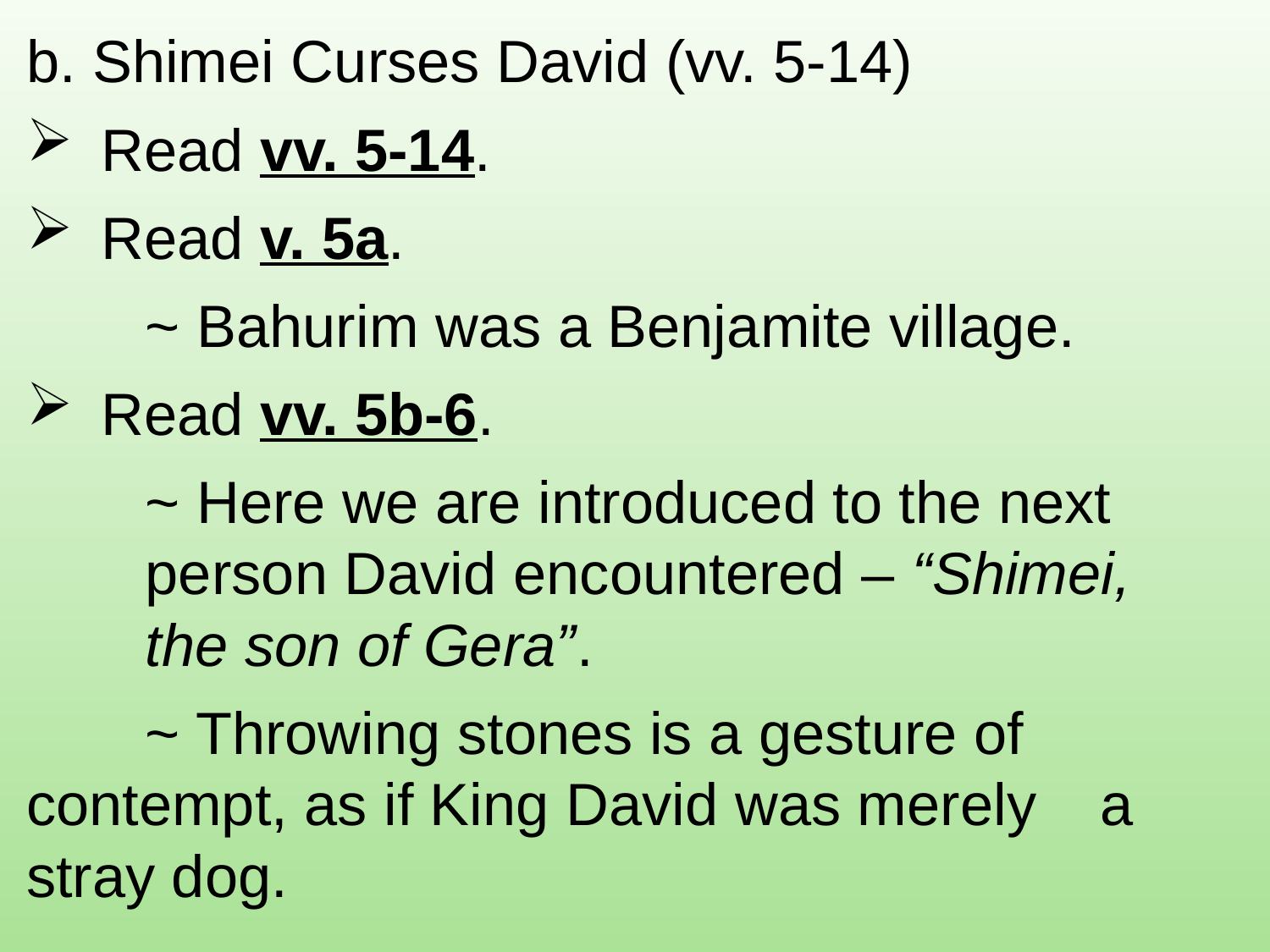

b. Shimei Curses David (vv. 5-14)
Read vv. 5-14.
Read v. 5a.
		~ Bahurim was a Benjamite village.
Read vv. 5b-6.
		~ Here we are introduced to the next 						person David encountered – “Shimei, 					the son of Gera”.
		~ Throwing stones is a gesture of 						contempt, as if King David was merely 					a stray dog.